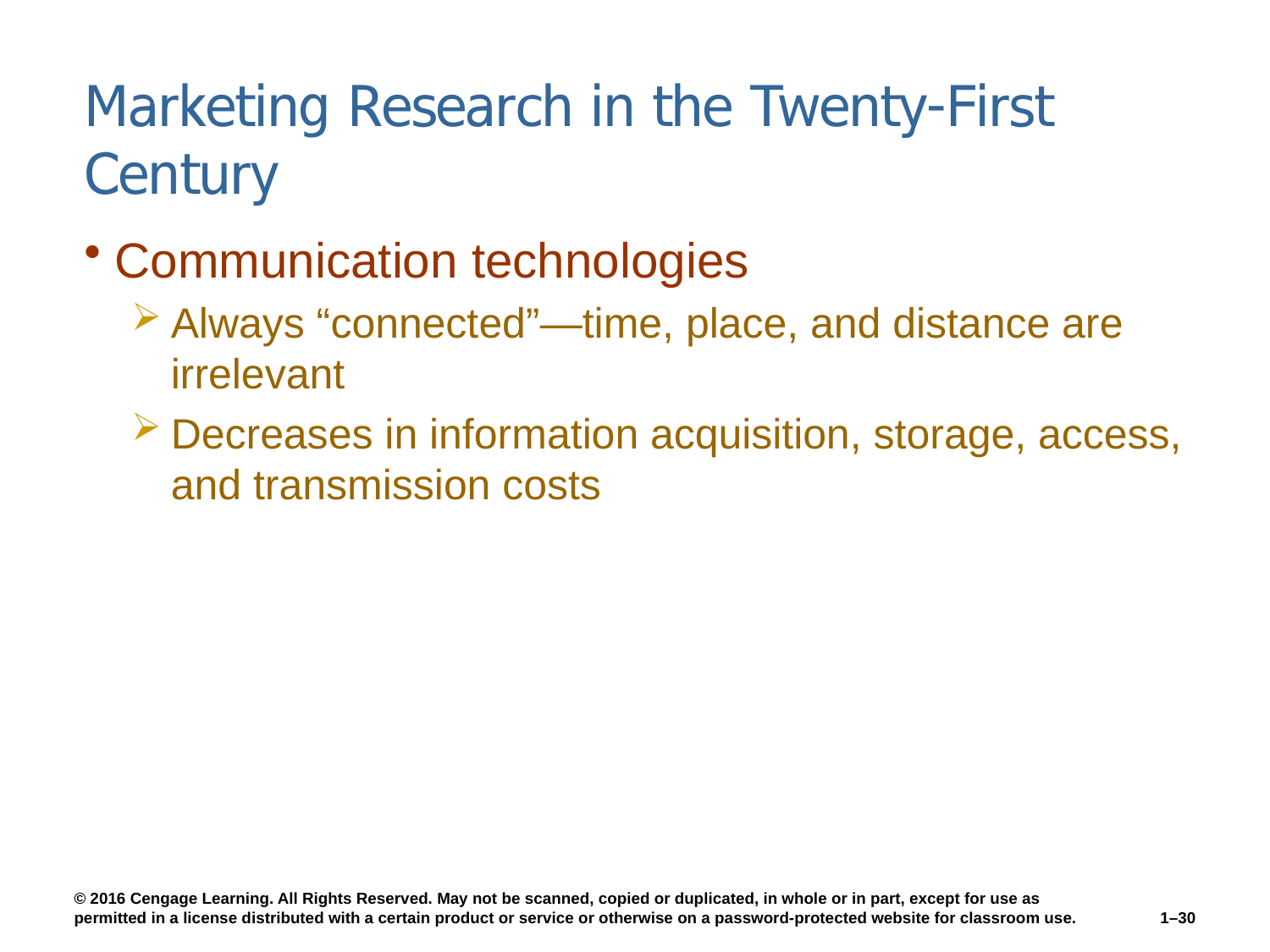

# Marketing Research in the Twenty-First Century
Communication technologies
Always “connected”—time, place, and distance are irrelevant
Decreases in information acquisition, storage, access, and transmission costs
1–30
© 2016 Cengage Learning. All Rights Reserved. May not be scanned, copied or duplicated, in whole or in part, except for use as permitted in a license distributed with a certain product or service or otherwise on a password-protected website for classroom use.